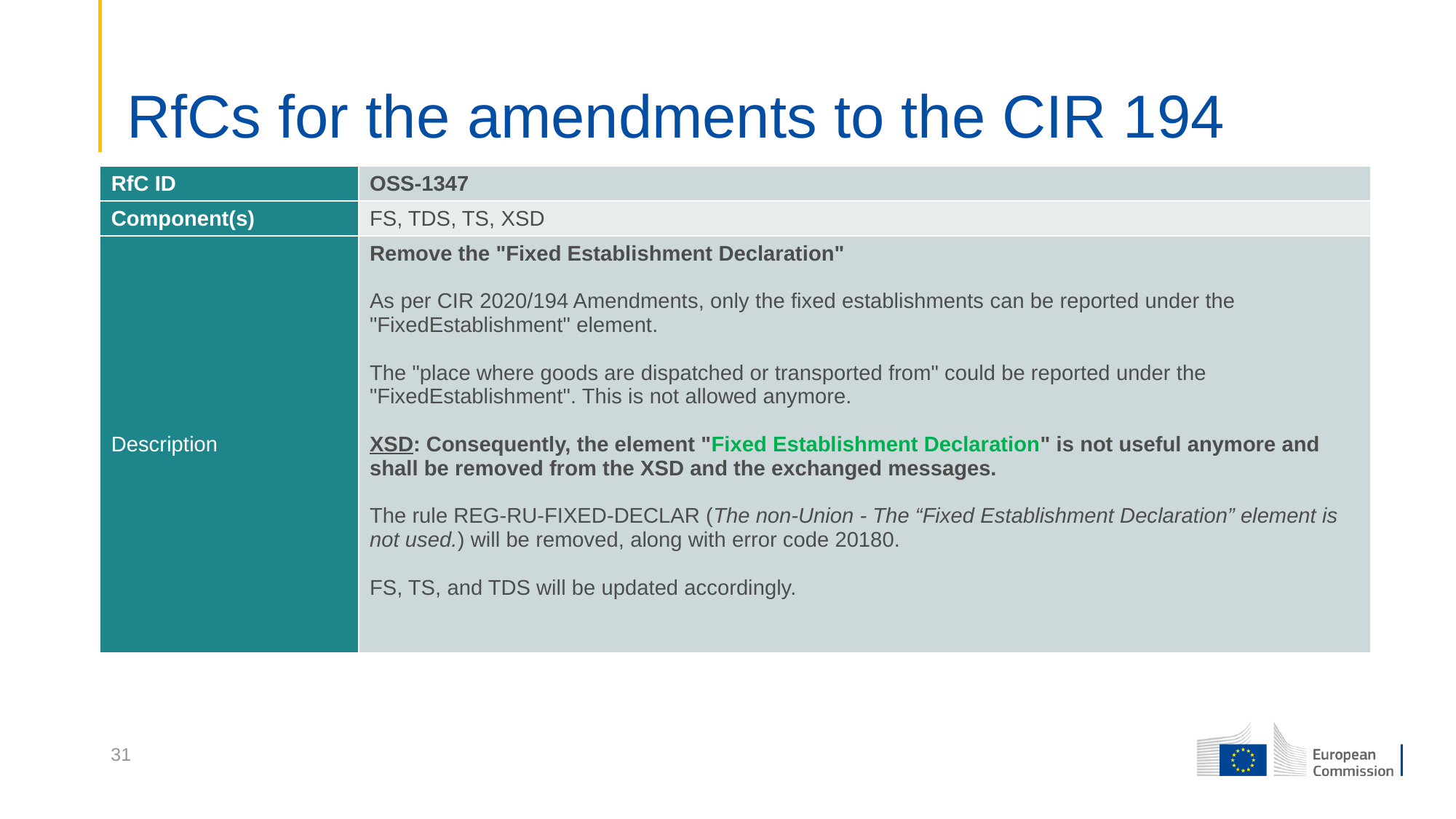

# RfCs for the amendments to the CIR 194
| RfC ID | OSS-1347 |
| --- | --- |
| Component(s) | FS, TDS, TS, XSD |
| Description | Remove the "Fixed Establishment Declaration" As per CIR 2020/194 Amendments, only the fixed establishments can be reported under the "FixedEstablishment" element. The "place where goods are dispatched or transported from" could be reported under the "FixedEstablishment". This is not allowed anymore. XSD: Consequently, the element "Fixed Establishment Declaration" is not useful anymore and shall be removed from the XSD and the exchanged messages. The rule REG-RU-FIXED-DECLAR (The non-Union - The “Fixed Establishment Declaration” element is not used.) will be removed, along with error code 20180. FS, TS, and TDS will be updated accordingly. |
31